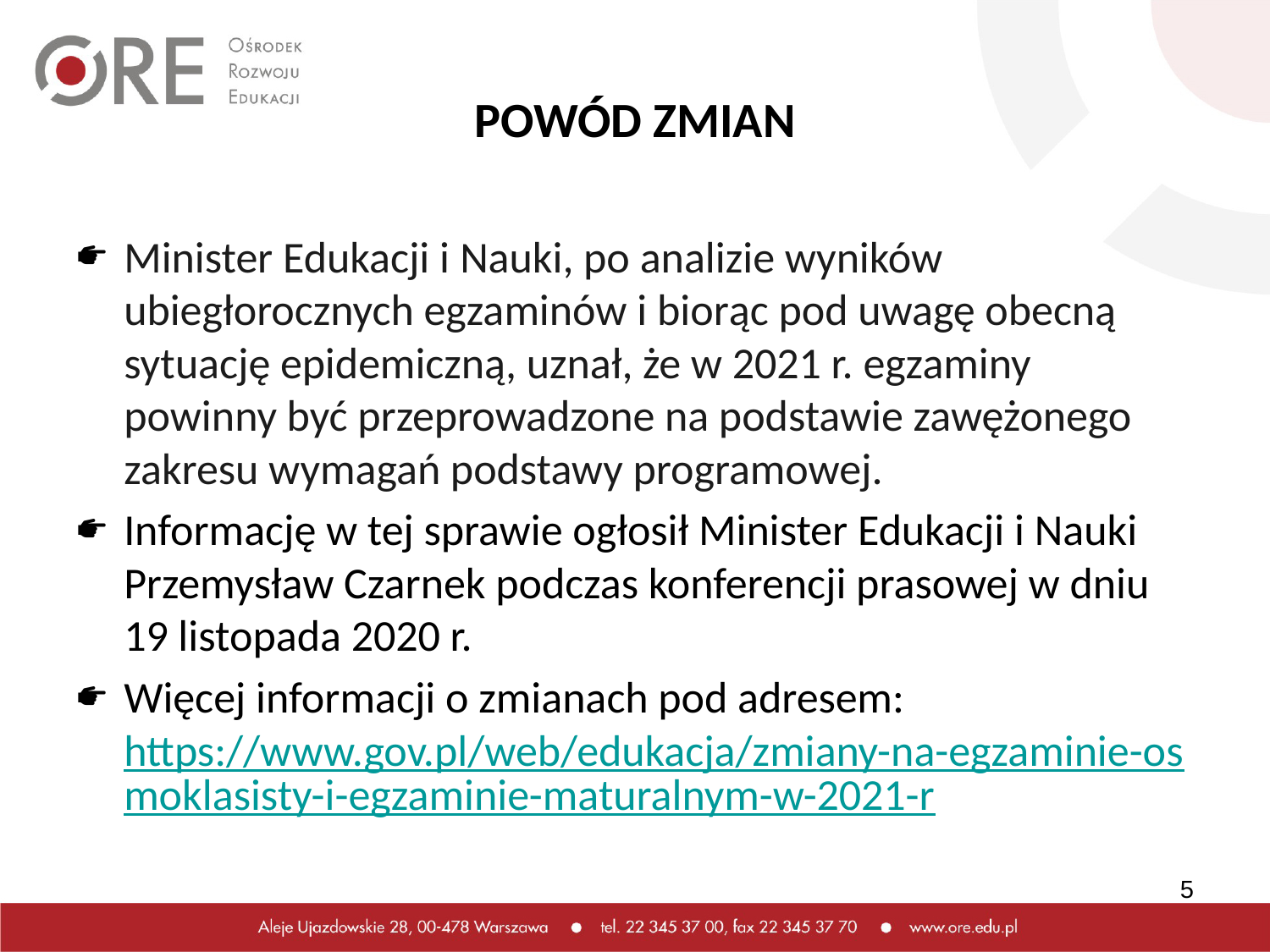

# POWÓD ZMIAN
Minister Edukacji i Nauki, po analizie wyników ubiegłorocznych egzaminów i biorąc pod uwagę obecną sytuację epidemiczną, uznał, że w 2021 r. egzaminy powinny być przeprowadzone na podstawie zawężonego zakresu wymagań podstawy programowej.
Informację w tej sprawie ogłosił Minister Edukacji i Nauki Przemysław Czarnek podczas konferencji prasowej w dniu 19 listopada 2020 r.
Więcej informacji o zmianach pod adresem:  https://www.gov.pl/web/edukacja/zmiany-na-egzaminie-osmoklasisty-i-egzaminie-maturalnym-w-2021-r

5